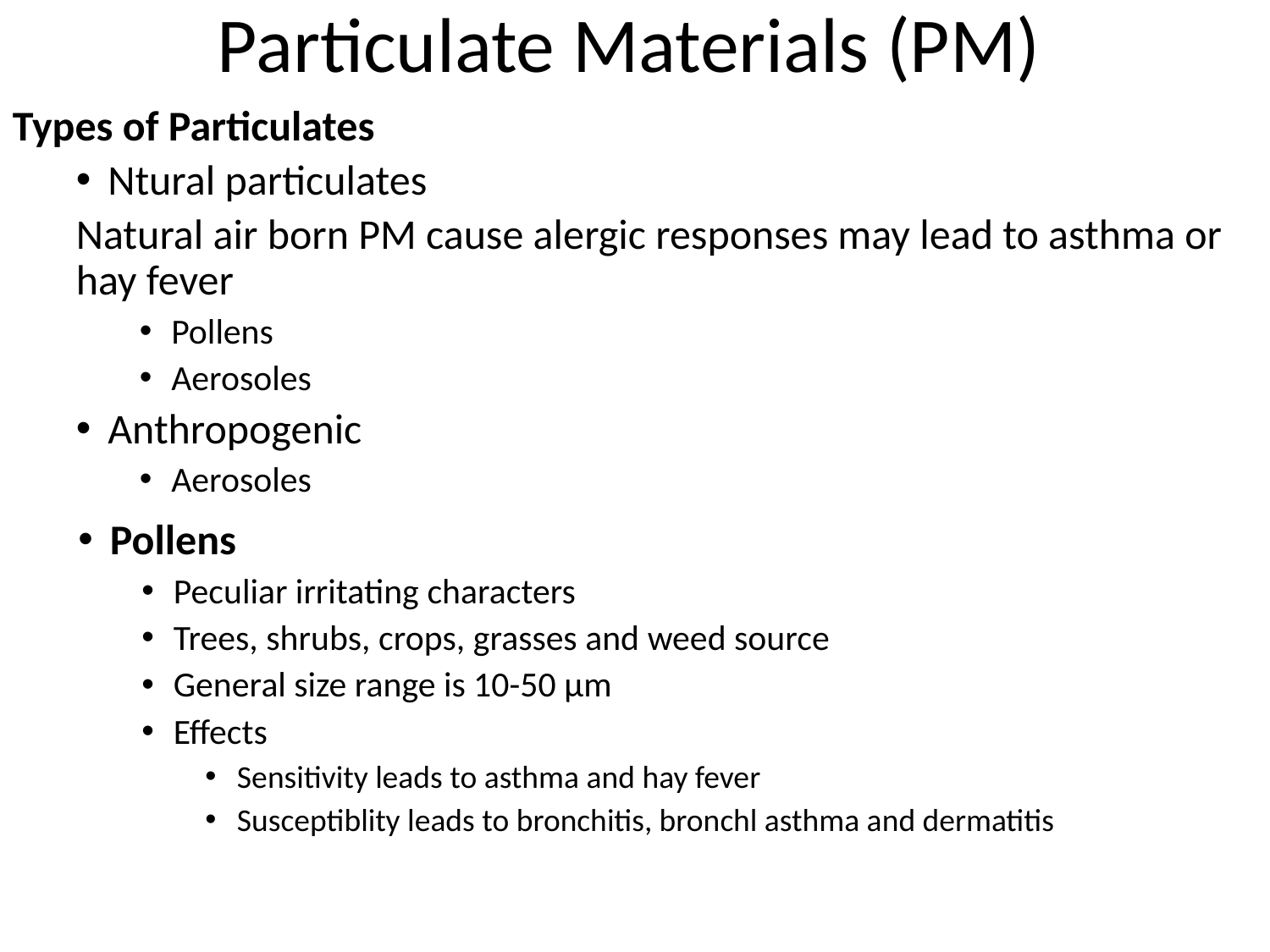

Particulate Materials (PM)
Types of Particulates
Ntural particulates
Natural air born PM cause alergic responses may lead to asthma or hay fever
Pollens
Aerosoles
Anthropogenic
Aerosoles
Pollens
Peculiar irritating characters
Trees, shrubs, crops, grasses and weed source
General size range is 10-50 µm
Effects
Sensitivity leads to asthma and hay fever
Susceptiblity leads to bronchitis, bronchl asthma and dermatitis